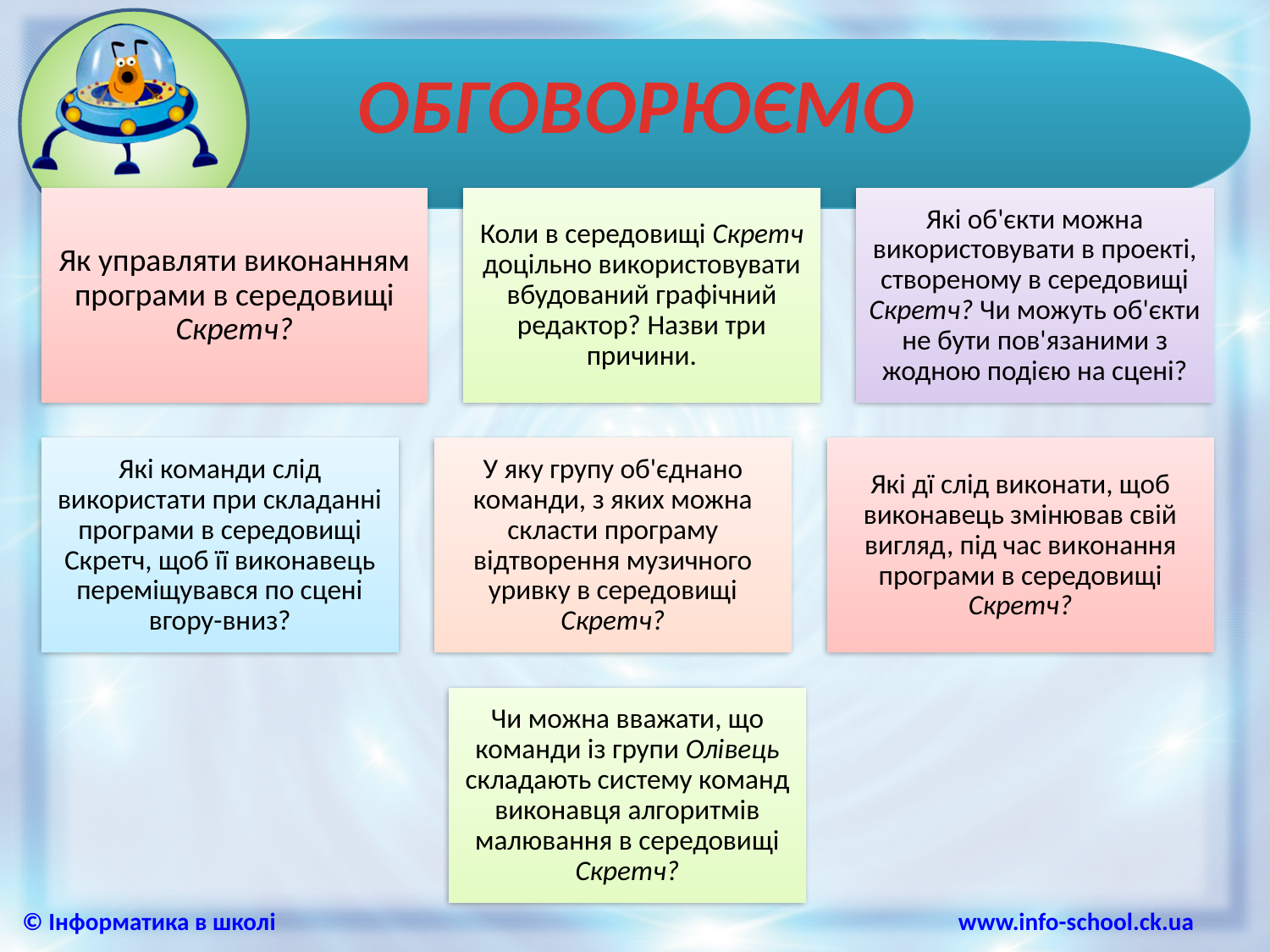

# ОБГОВОРЮЄМО
Як управляти виконанням програми в середовищі Скретч?
Коли в середовищі Скретч доцільно використовувати вбудований гра­фічний редактор? Назви три причини.
Які об'єкти можна використовувати в проекті, створеному в середовищі Скретч? Чи можуть об'єкти не бути пов'язаними з жодною подією на сцені?
Які команди слід використати при складанні програми в середовищі Скретч, щоб її виконавець переміщувався по сцені вгору-вниз?
У яку групу об'єднано команди, з яких можна скласти програму відтворення музичного уривку в середовищі Скретч?
Які дї слід виконати, щоб виконавець змінював свій вигляд, під час ви­конання програми в середовищі Скретч?
Чи можна вважати, що команди із групи Олівець складають систему команд виконавця алгоритмів малювання в середовищі Скретч?